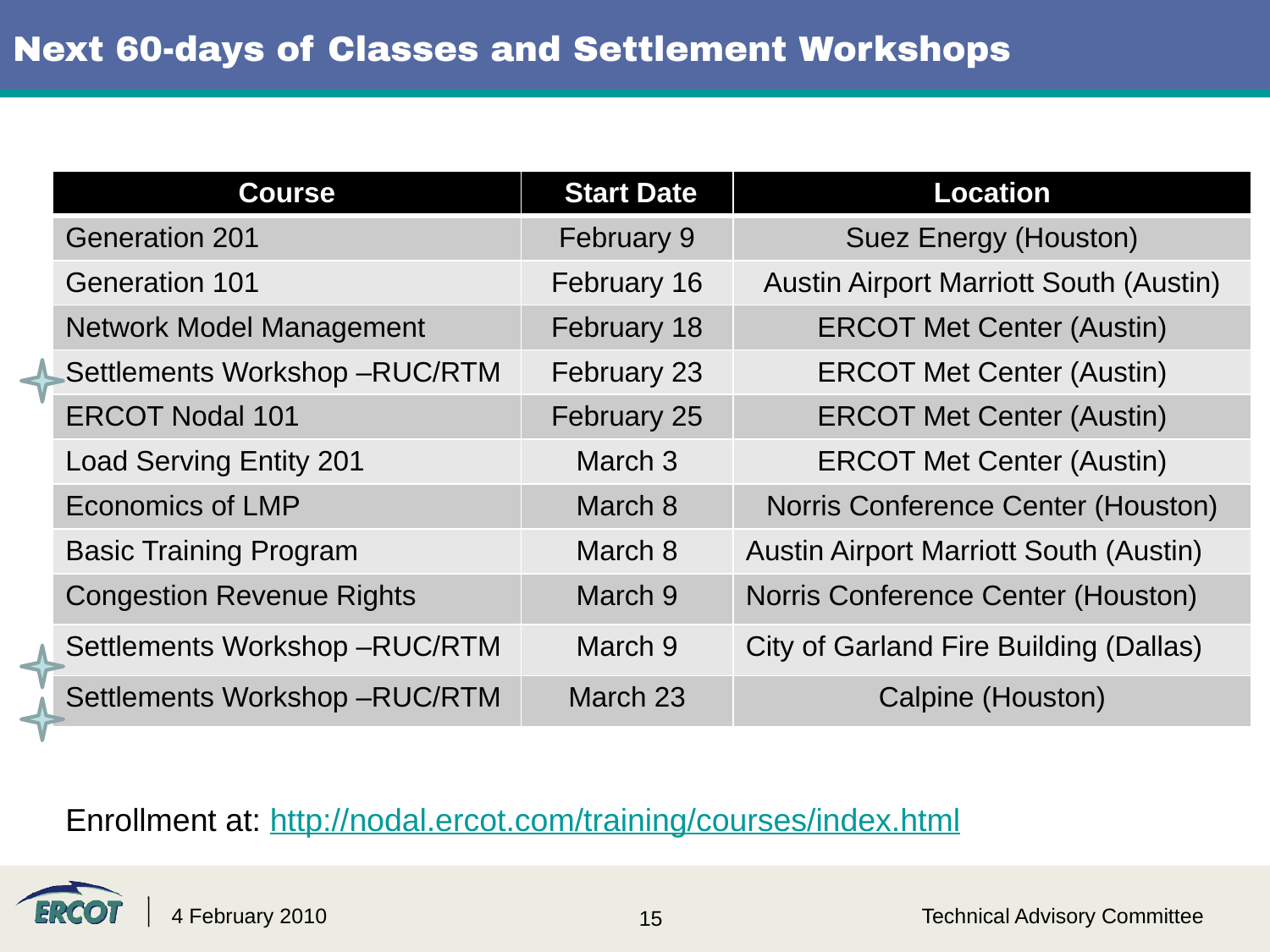

# Next 60-days of Classes and Settlement Workshops
| Course | Start Date | Location |
| --- | --- | --- |
| Generation 201 | February 9 | Suez Energy (Houston) |
| Generation 101 | February 16 | Austin Airport Marriott South (Austin) |
| Network Model Management | February 18 | ERCOT Met Center (Austin) |
| Settlements Workshop –RUC/RTM | February 23 | ERCOT Met Center (Austin) |
| ERCOT Nodal 101 | February 25 | ERCOT Met Center (Austin) |
| Load Serving Entity 201 | March 3 | ERCOT Met Center (Austin) |
| Economics of LMP | March 8 | Norris Conference Center (Houston) |
| Basic Training Program | March 8 | Austin Airport Marriott South (Austin) |
| Congestion Revenue Rights | March 9 | Norris Conference Center (Houston) |
| Settlements Workshop –RUC/RTM | March 9 | City of Garland Fire Building (Dallas) |
| Settlements Workshop –RUC/RTM | March 23 | Calpine (Houston) |

Enrollment at: http://nodal.ercot.com/training/courses/index.html
4 February 2010
Technical Advisory Committee